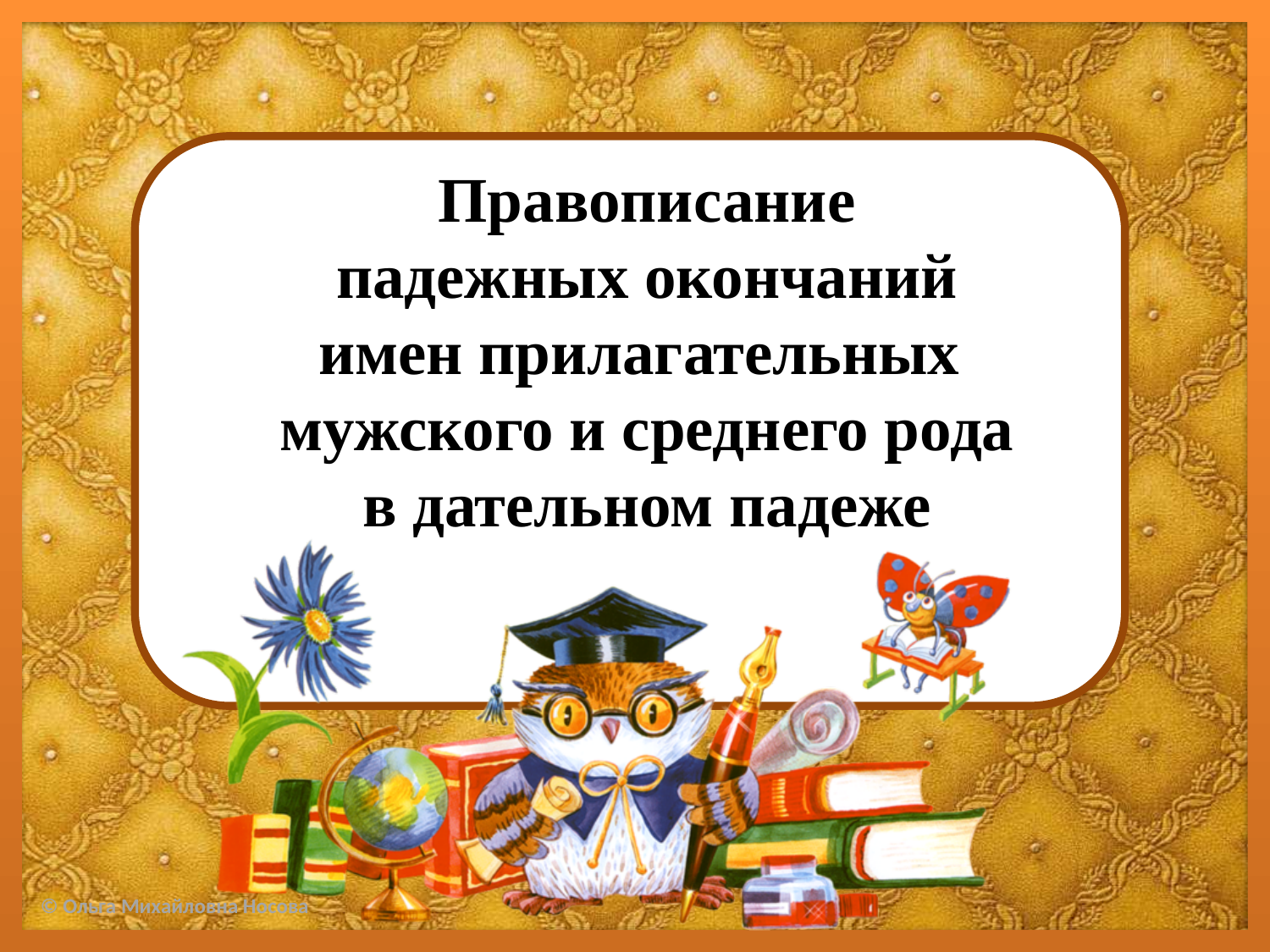

# Правописание падежных окончаний имен прилагательных мужского и среднего рода в дательном падеже